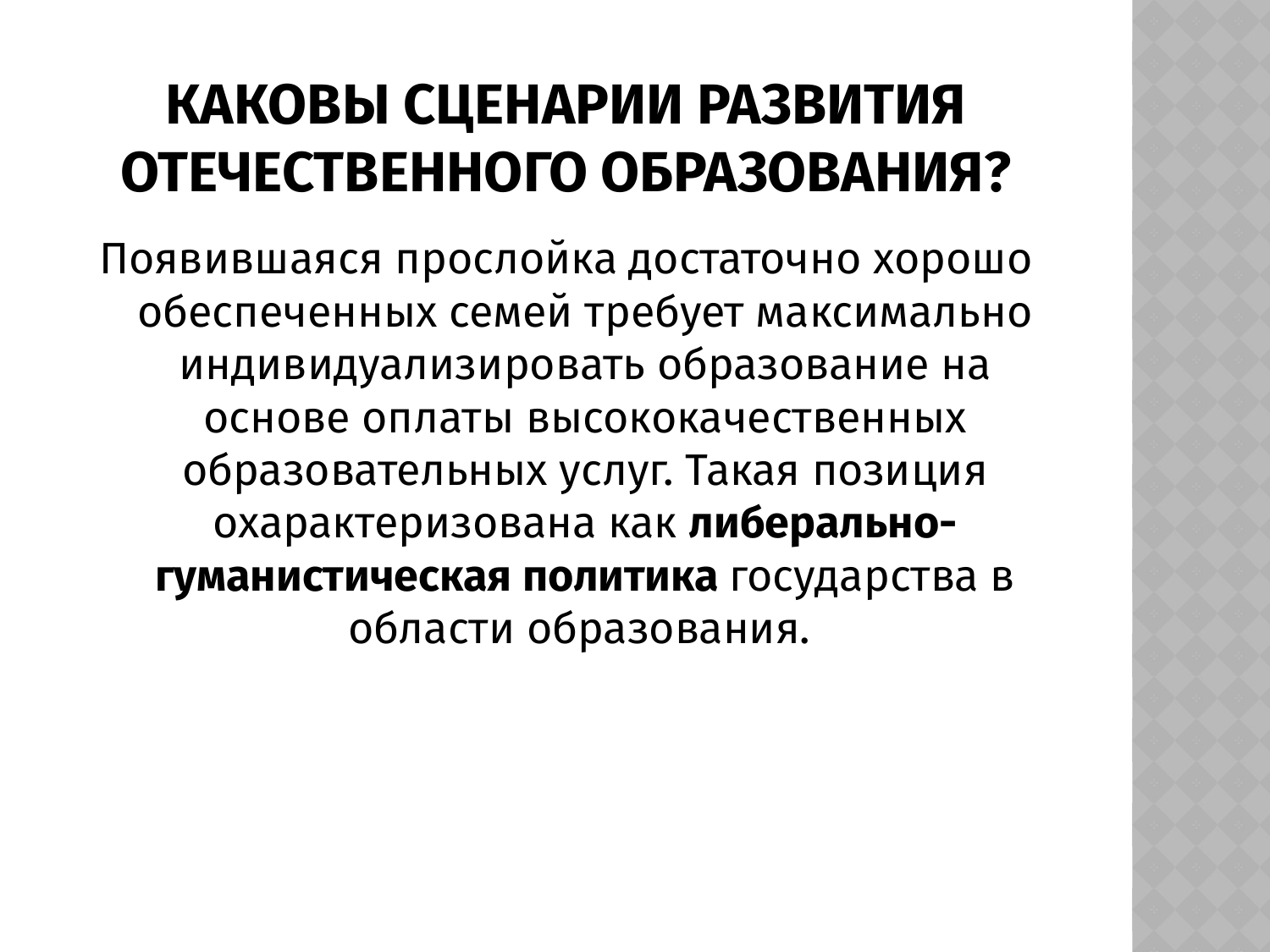

# Каковы сценарии развития отечественного образования?
Появившаяся прослойка достаточно хорошо обеспеченных семей требует максимально индивидуализировать образование на основе оплаты высококачественных образовательных услуг. Такая позиция охарактеризована как либерально-гуманистическая политика государства в области образования.
39